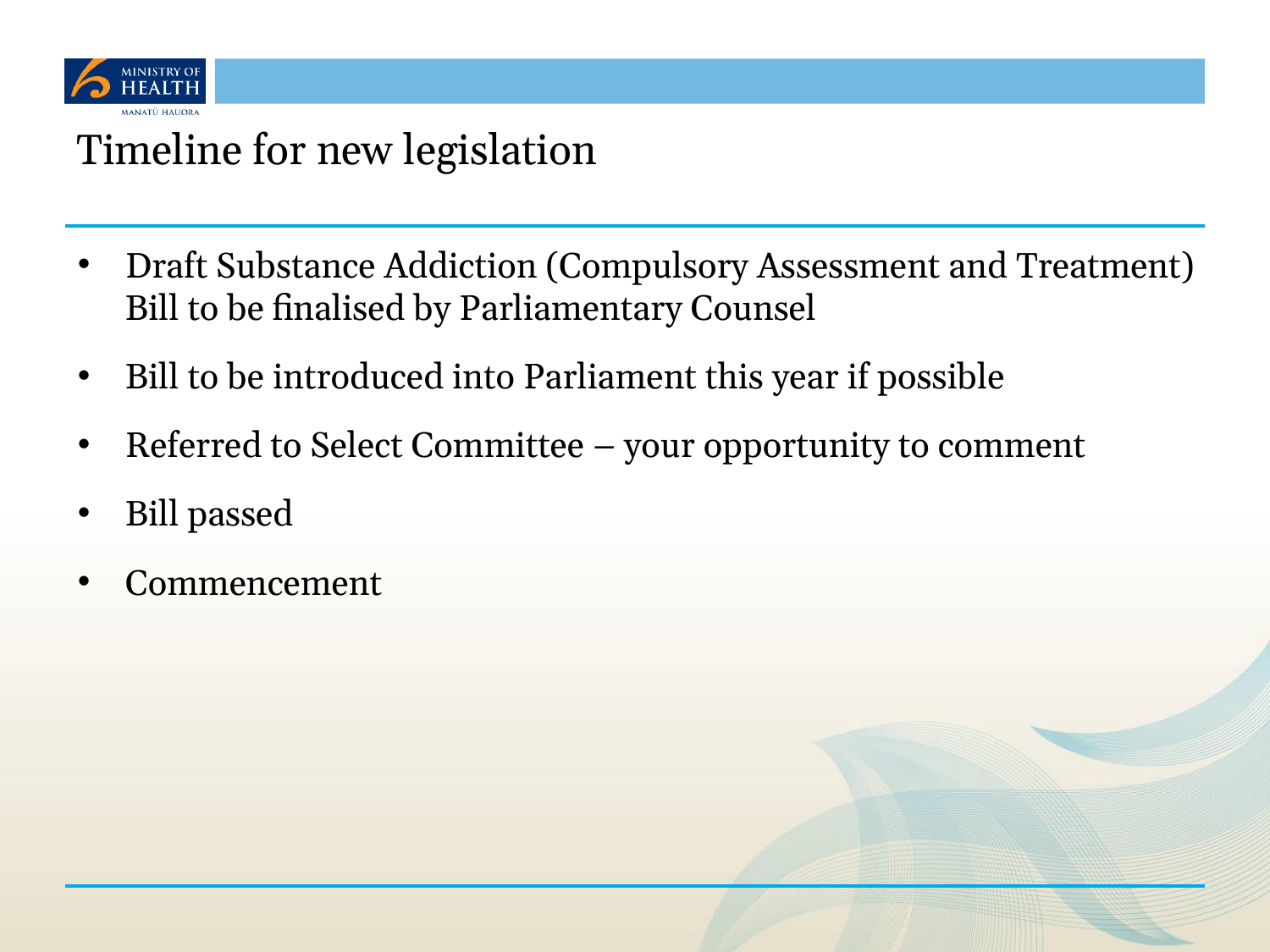

# Timeline for new legislation
Draft Substance Addiction (Compulsory Assessment and Treatment) Bill to be finalised by Parliamentary Counsel
Bill to be introduced into Parliament this year if possible
Referred to Select Committee – your opportunity to comment
Bill passed
Commencement